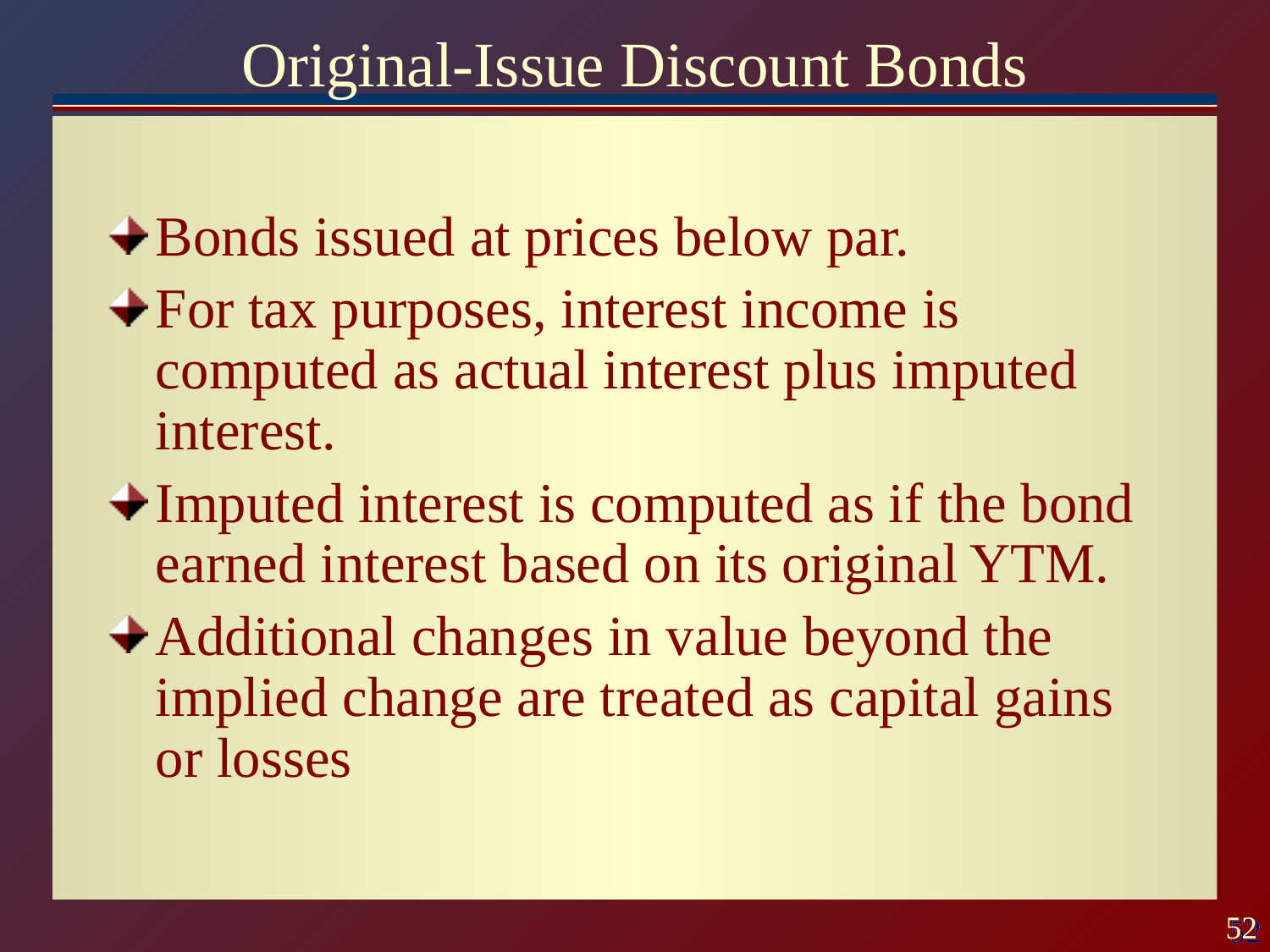

# Original-Issue Discount Bonds
Bonds issued at prices below par.
For tax purposes, interest income is computed as actual interest plus imputed interest.
Imputed interest is computed as if the bond earned interest based on its original YTM.
Additional changes in value beyond the implied change are treated as capital gains or losses